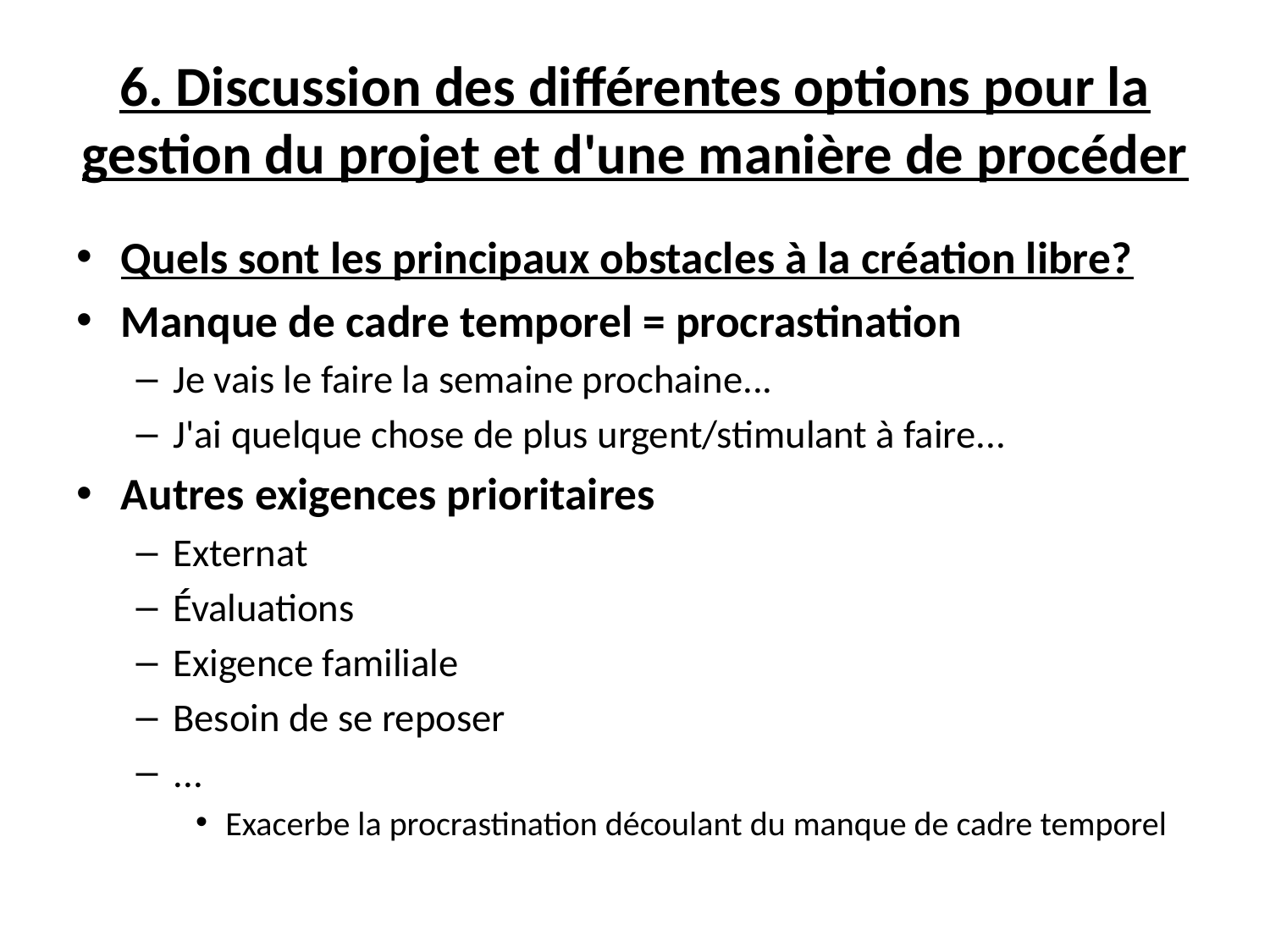

# 6. Discussion des différentes options pour la gestion du projet et d'une manière de procéder
Quels sont les principaux obstacles à la création libre?
Manque de cadre temporel = procrastination
Je vais le faire la semaine prochaine...
J'ai quelque chose de plus urgent/stimulant à faire...
Autres exigences prioritaires
Externat
Évaluations
Exigence familiale
Besoin de se reposer
...
Exacerbe la procrastination découlant du manque de cadre temporel